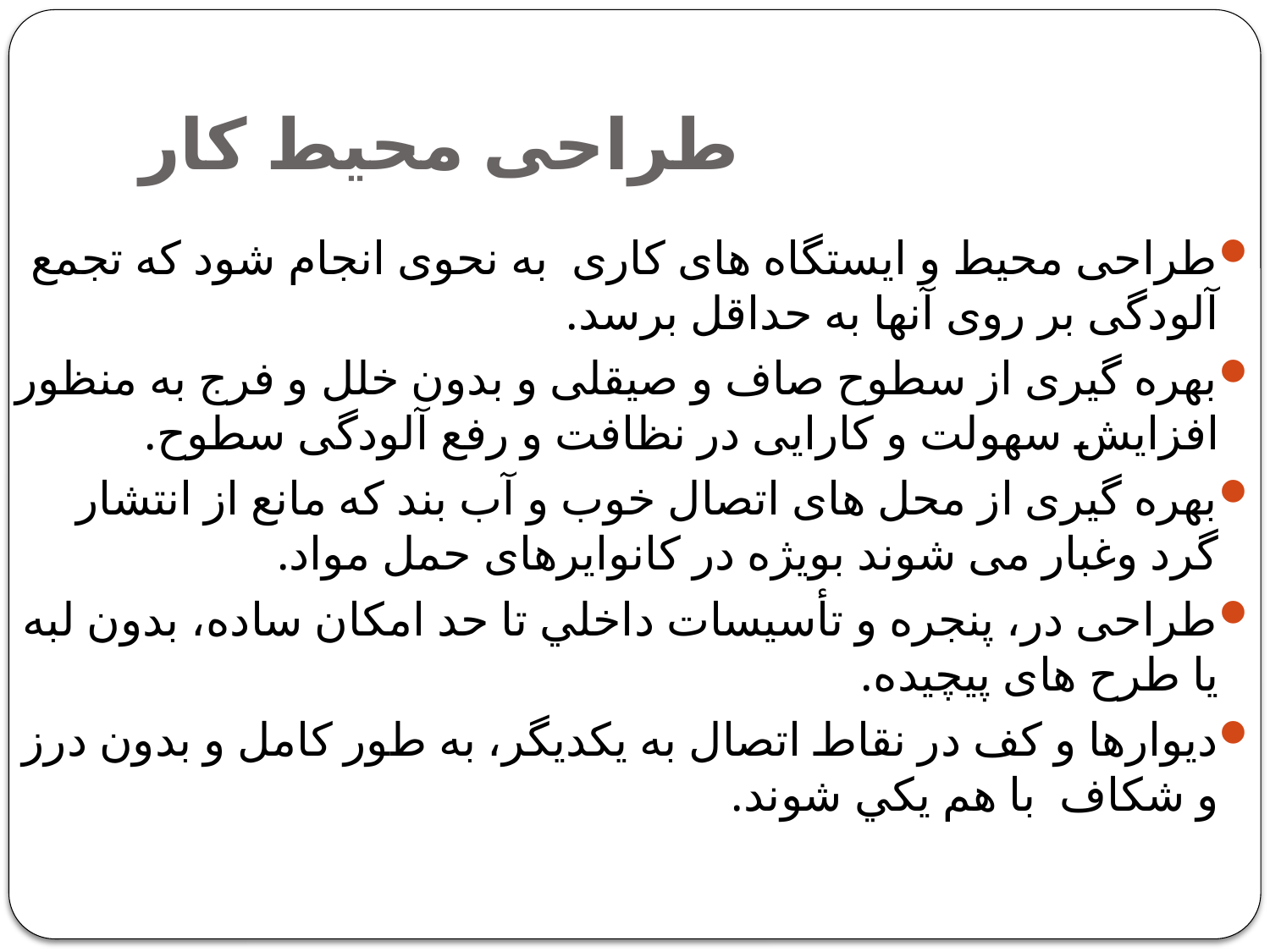

# طراحی محیط کار
طراحی محیط و ایستگاه های کاری  به نحوی انجام شود که تجمع آلودگی بر روی آنها به حداقل برسد.
بهره گیری از سطوح صاف و صیقلی و بدون خلل و فرج به منظور افزایش سهولت و کارایی در نظافت و رفع آلودگی سطوح.
بهره گیری از محل های اتصال خوب و آب بند که مانع از انتشار گرد وغبار می شوند بویژه در کانوایرهای حمل مواد.
طراحی در، پنجره و تأسيسات‌ داخلي تا حد امكان ساده، بدون لبه یا طرح های پیچیده.
ديوارها و کف در نقاط اتصال به یکدیگر، به طور كامل و بدون درز و شکاف  با هم يكي شوند.